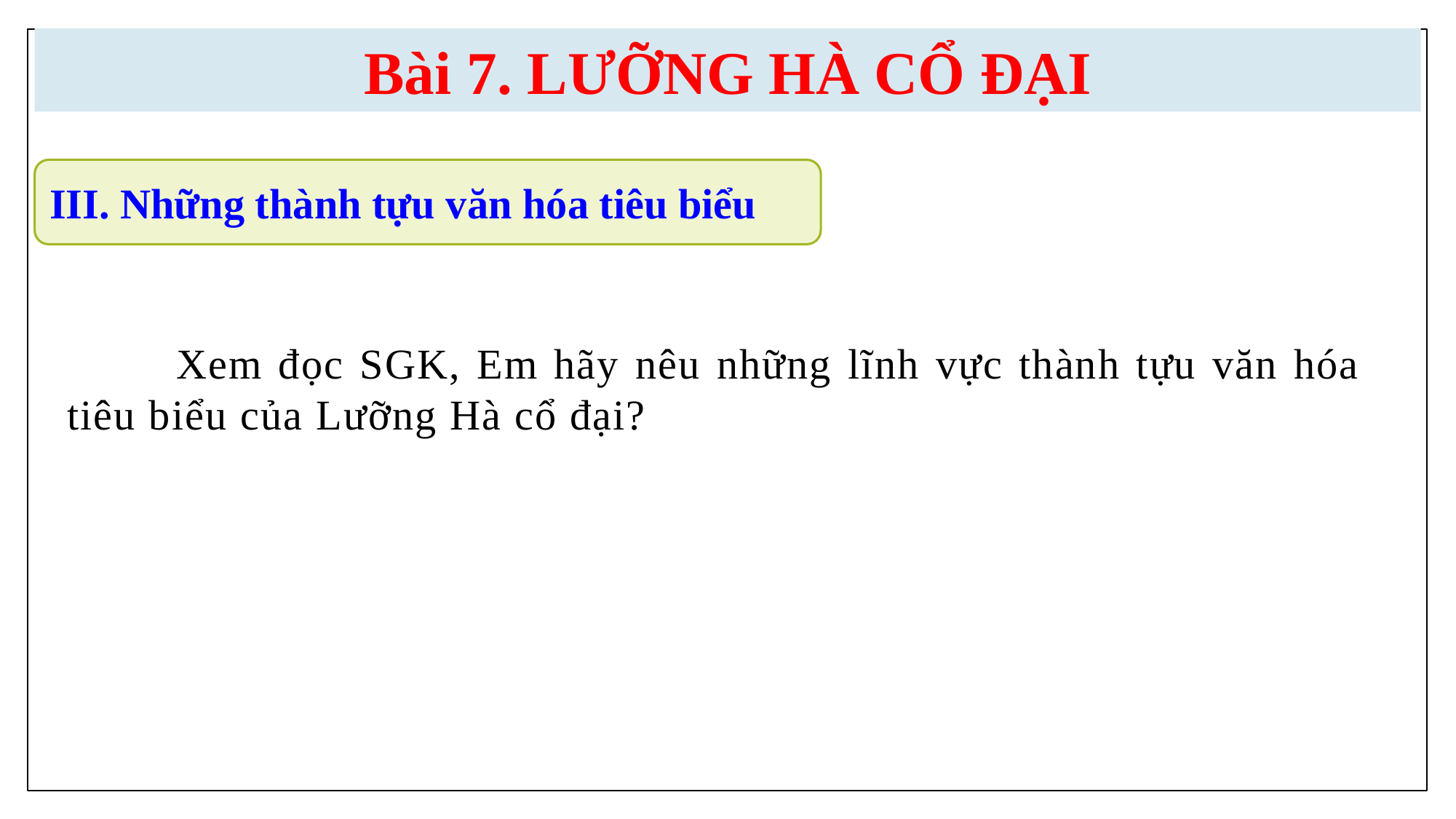

Bài 7. LƯỠNG HÀ CỔ ĐẠI
III. Những thành tựu văn hóa tiêu biểu
	Xem đọc SGK, Em hãy nêu những lĩnh vực thành tựu văn hóa tiêu biểu của Lưỡng Hà cổ đại?